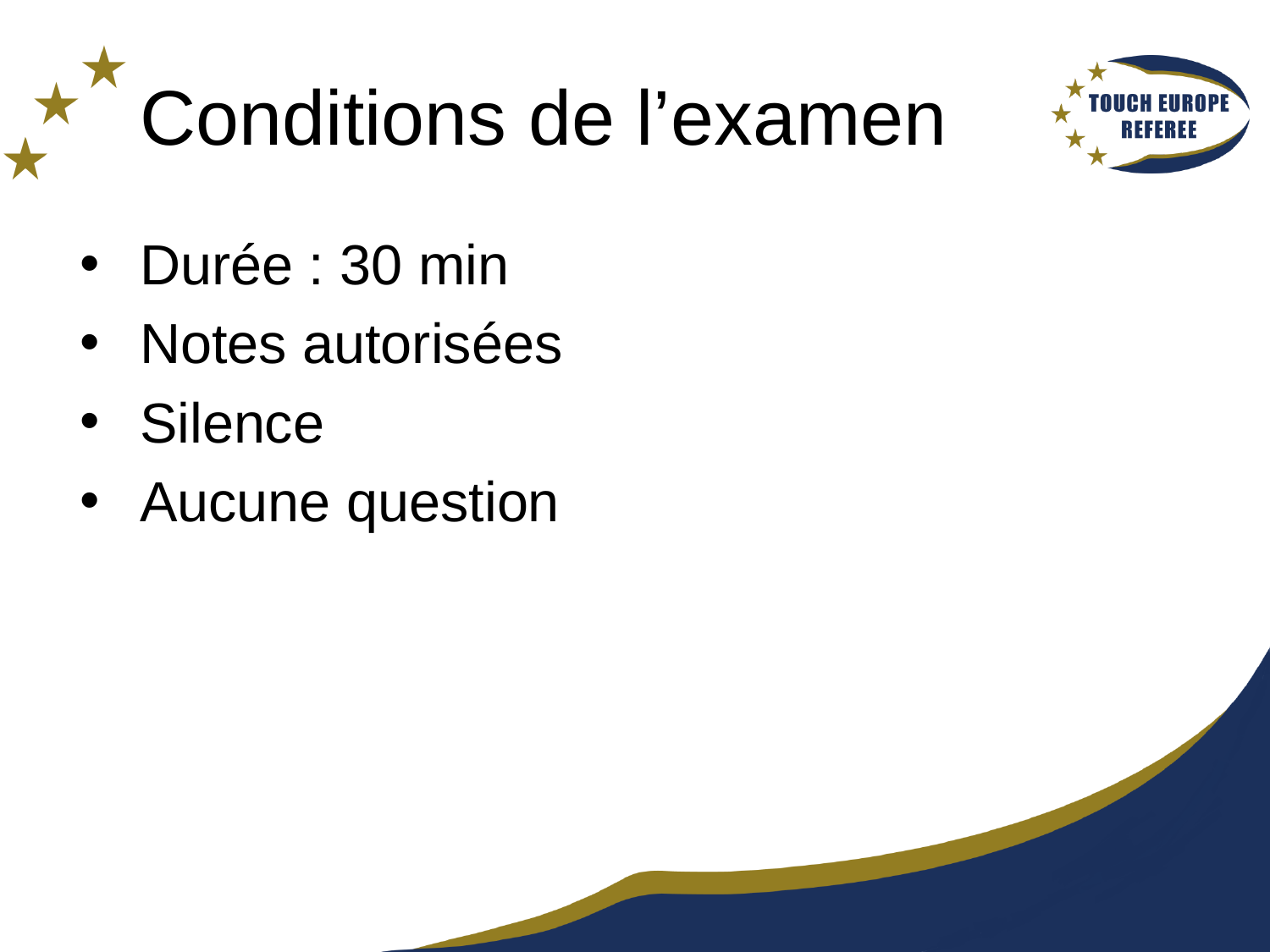

# Conditions de l’examen
Durée : 30 min
Notes autorisées
Silence
Aucune question